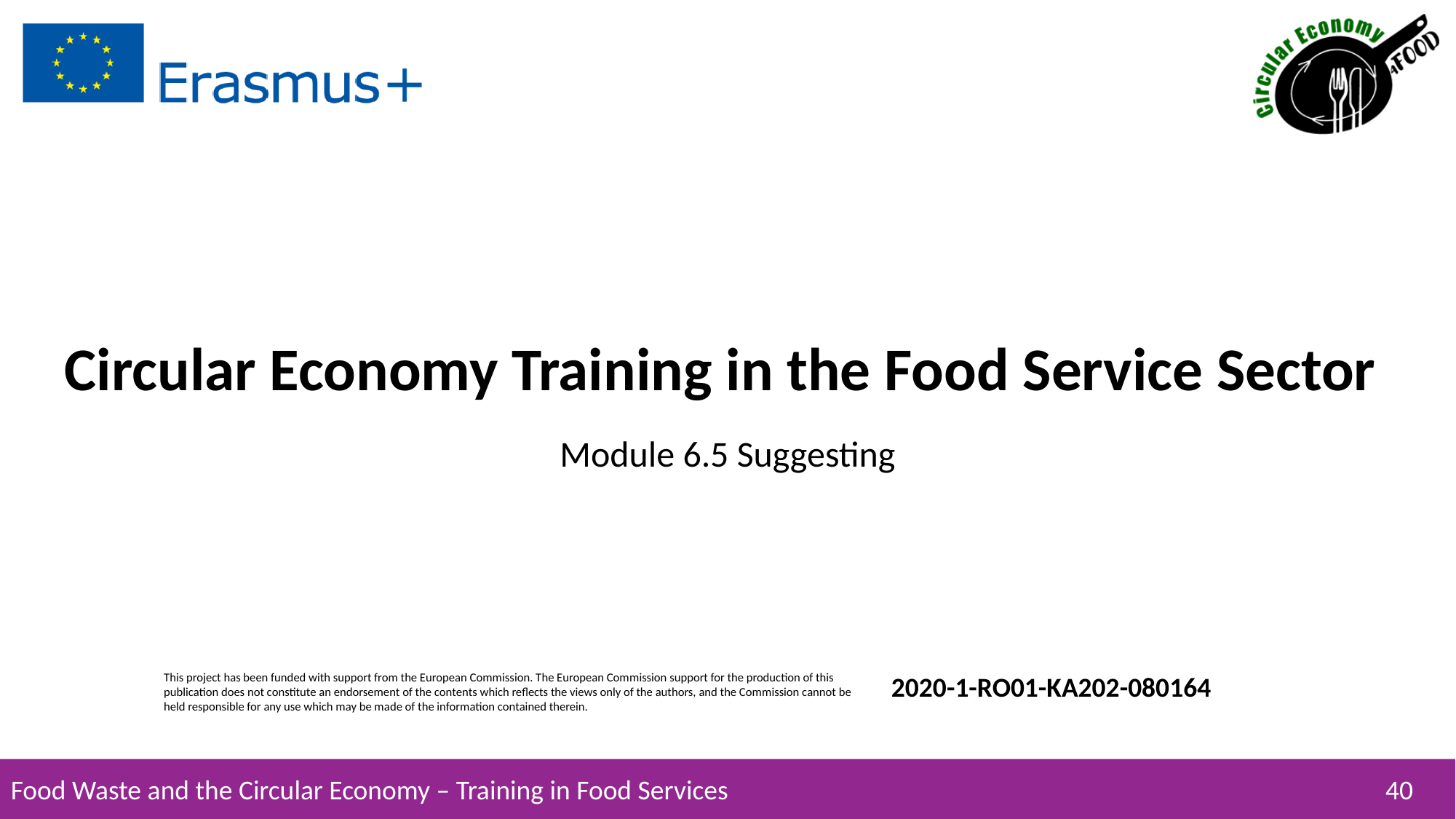

# Circular Economy Training in the Food Service Sector ​
Module 6.5 Suggesting